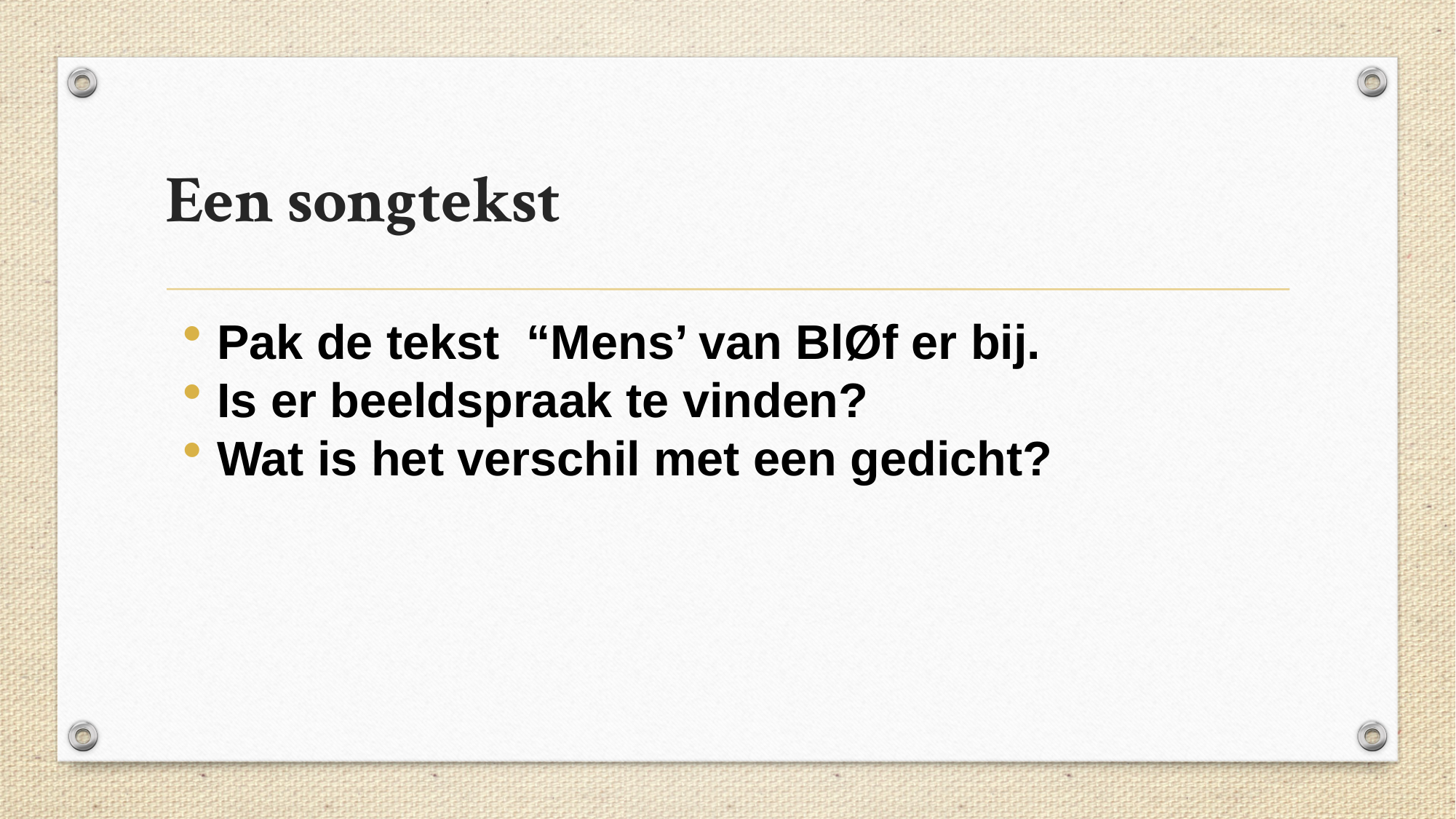

Een songtekst
Pak de tekst  “Mens’ van BlØf er bij.
Is er beeldspraak te vinden?
Wat is het verschil met een gedicht?